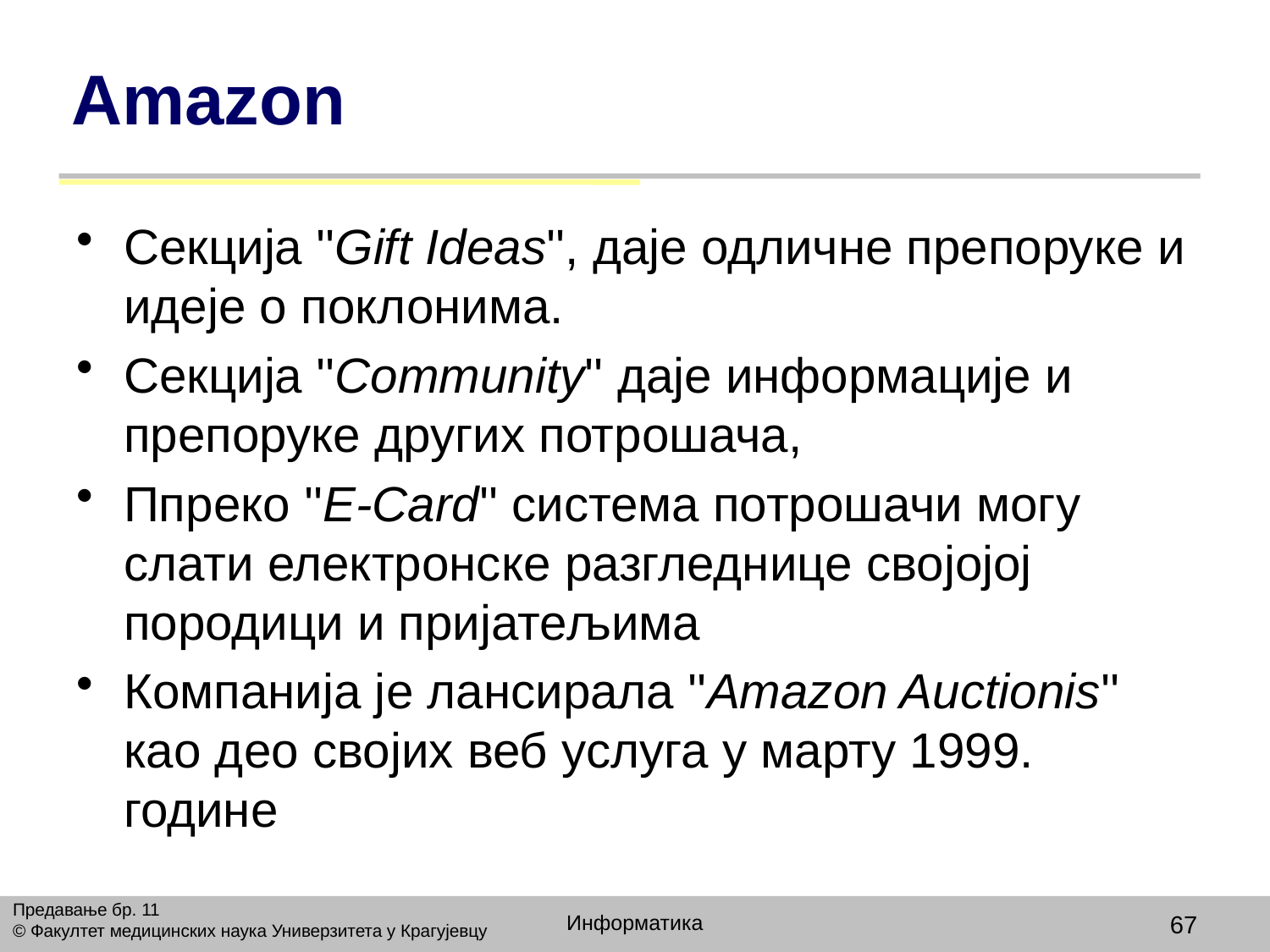

# Amazon
Секција ''Gift Ideas'', даје одличне препоруке и идеје о поклонима.
Секција ''Community'' даје информације и препоруке других потрошача,
Ппреко ''E-Card'' система потрошачи могу слати електронске разгледнице својојој породици и пријатељима
Компанија је лансирала ''Amazon Auctionis'' као део својих веб услуга у марту 1999. године
Предавање бр. 11
© Факултет медицинских наука Универзитета у Крагујевцу
Информатика
67